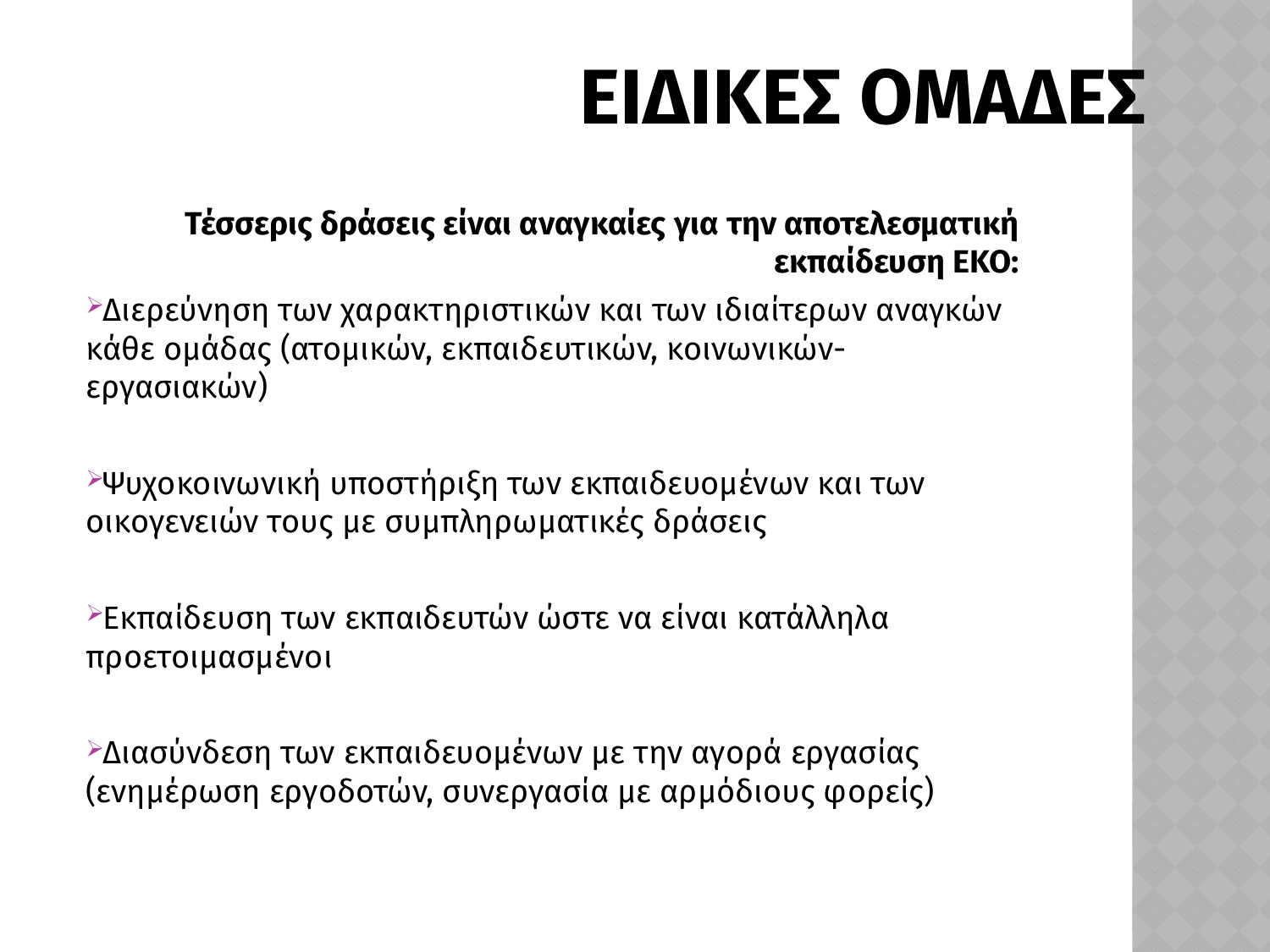

# ΕΙΔΙΚΕΣ ΟΜΑΔΕΣ
Τέσσερις δράσεις είναι αναγκαίες για την αποτελεσματική εκπαίδευση ΕΚΟ:
Διερεύνηση των χαρακτηριστικών και των ιδιαίτερων αναγκών κάθε ομάδας (ατομικών, εκπαιδευτικών, κοινωνικών-εργασιακών)

Ψυχοκοινωνική υποστήριξη των εκπαιδευομένων και των οικογενειών τους με συμπληρωματικές δράσεις

Εκπαίδευση των εκπαιδευτών ώστε να είναι κατάλληλα προετοιμασμένοι

Διασύνδεση των εκπαιδευομένων με την αγορά εργασίας (ενημέρωση εργοδοτών, συνεργασία με αρμόδιους φορείς)